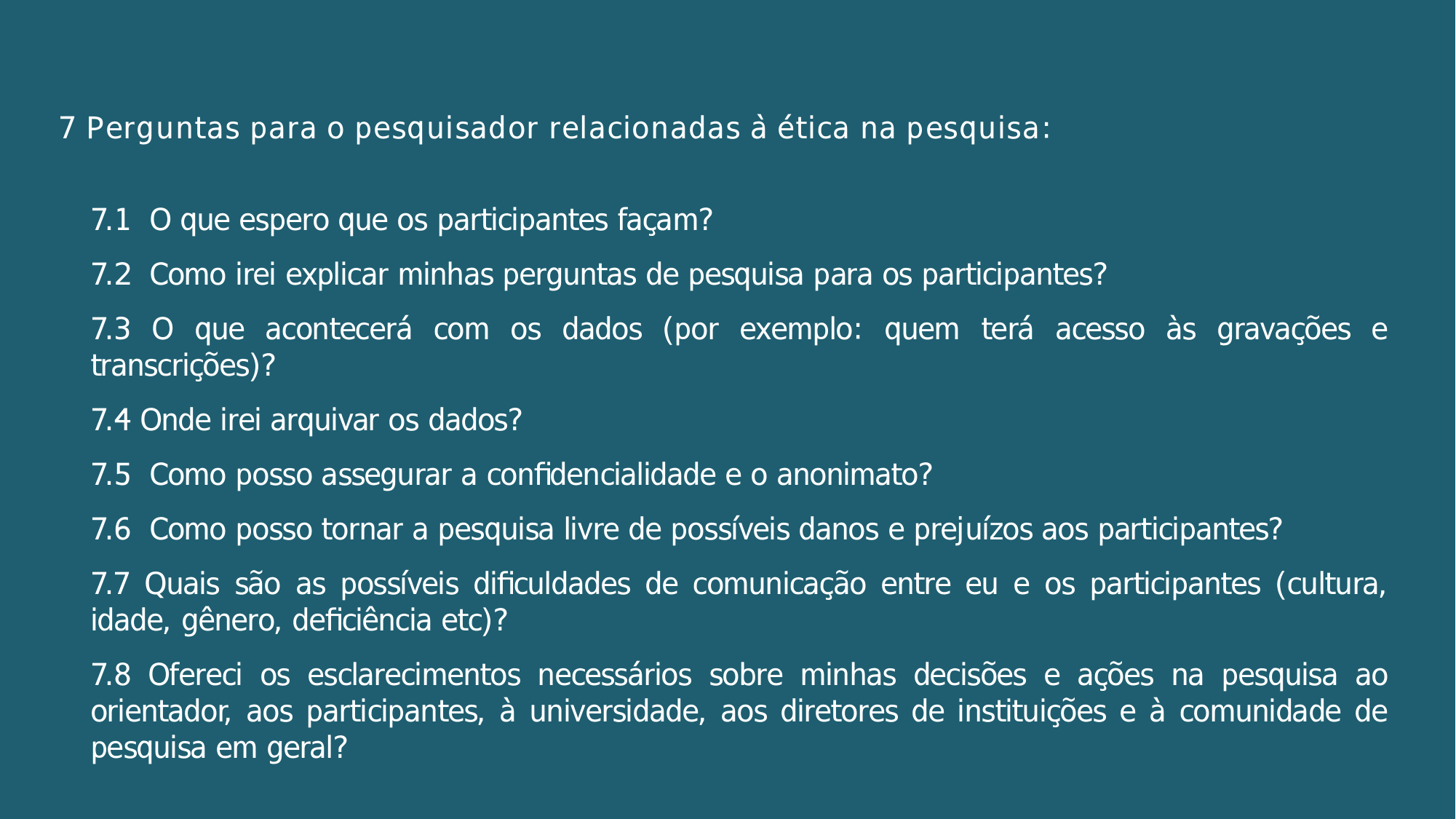

7 Perguntas para o pesquisador relacionadas à ética na pesquisa:

7.1  O que espero que os participantes façam?
7.2  Como irei explicar minhas perguntas de pesquisa para os participantes?
7.3 O que acontecerá com os dados (por exemplo: quem terá acesso às gravações e transcrições)?
7.4 Onde irei arquivar os dados?
7.5  Como posso assegurar a confidencialidade e o anonimato?
7.6  Como posso tornar a pesquisa livre de possíveis danos e prejuízos aos participantes?
7.7 Quais são as possíveis dificuldades de comunicação entre eu e os participantes (cultura, idade, gênero, deficiência etc)?
7.8 Ofereci os esclarecimentos necessários sobre minhas decisões e ações na pesquisa ao orientador, aos participantes, à universidade, aos diretores de instituições e à comunidade de pesquisa em geral?